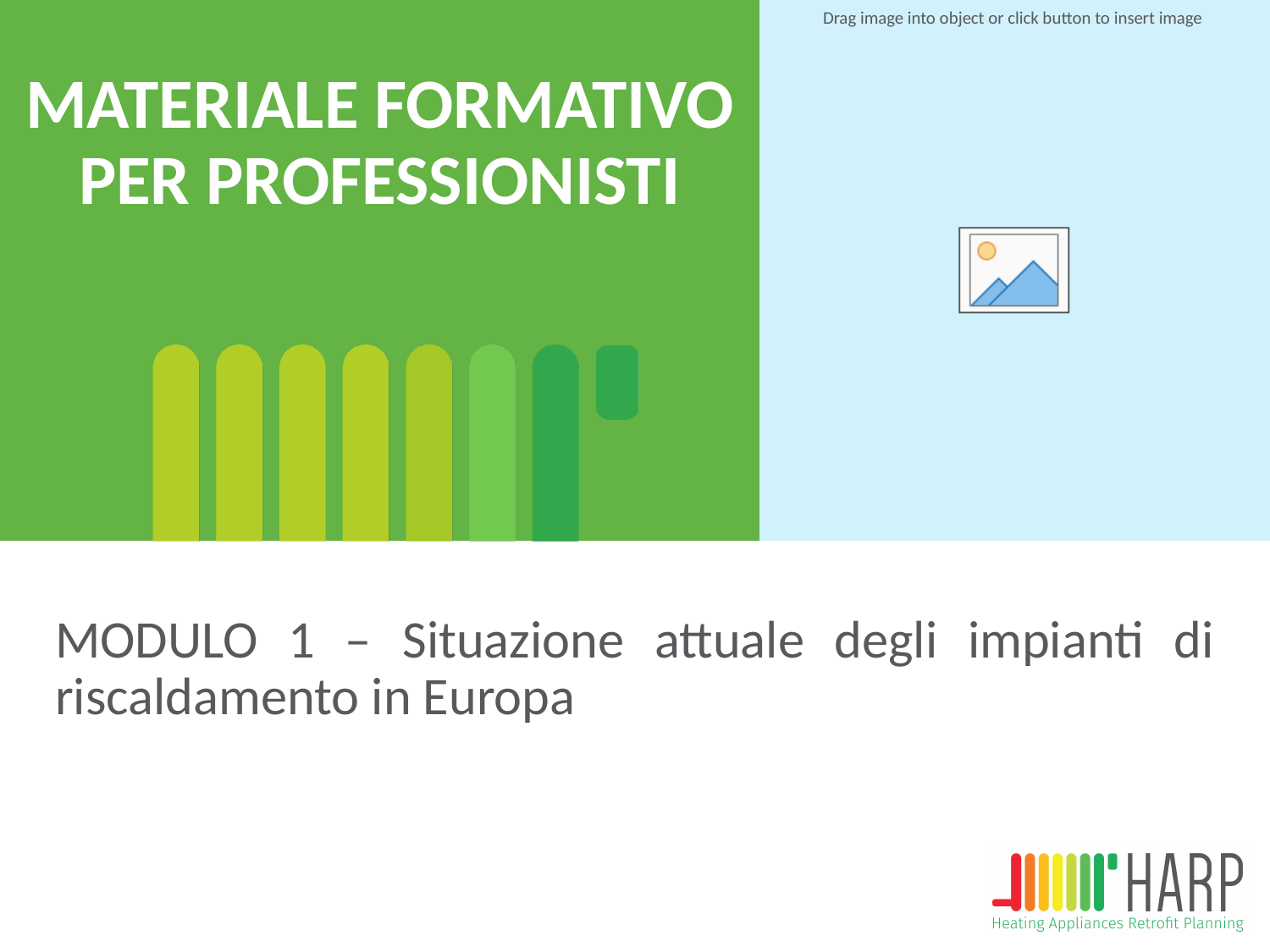

# MATERIALE FORMATIVO PER PROFESSIONISTI
MODULO 1 – Situazione attuale degli impianti di riscaldamento in Europa